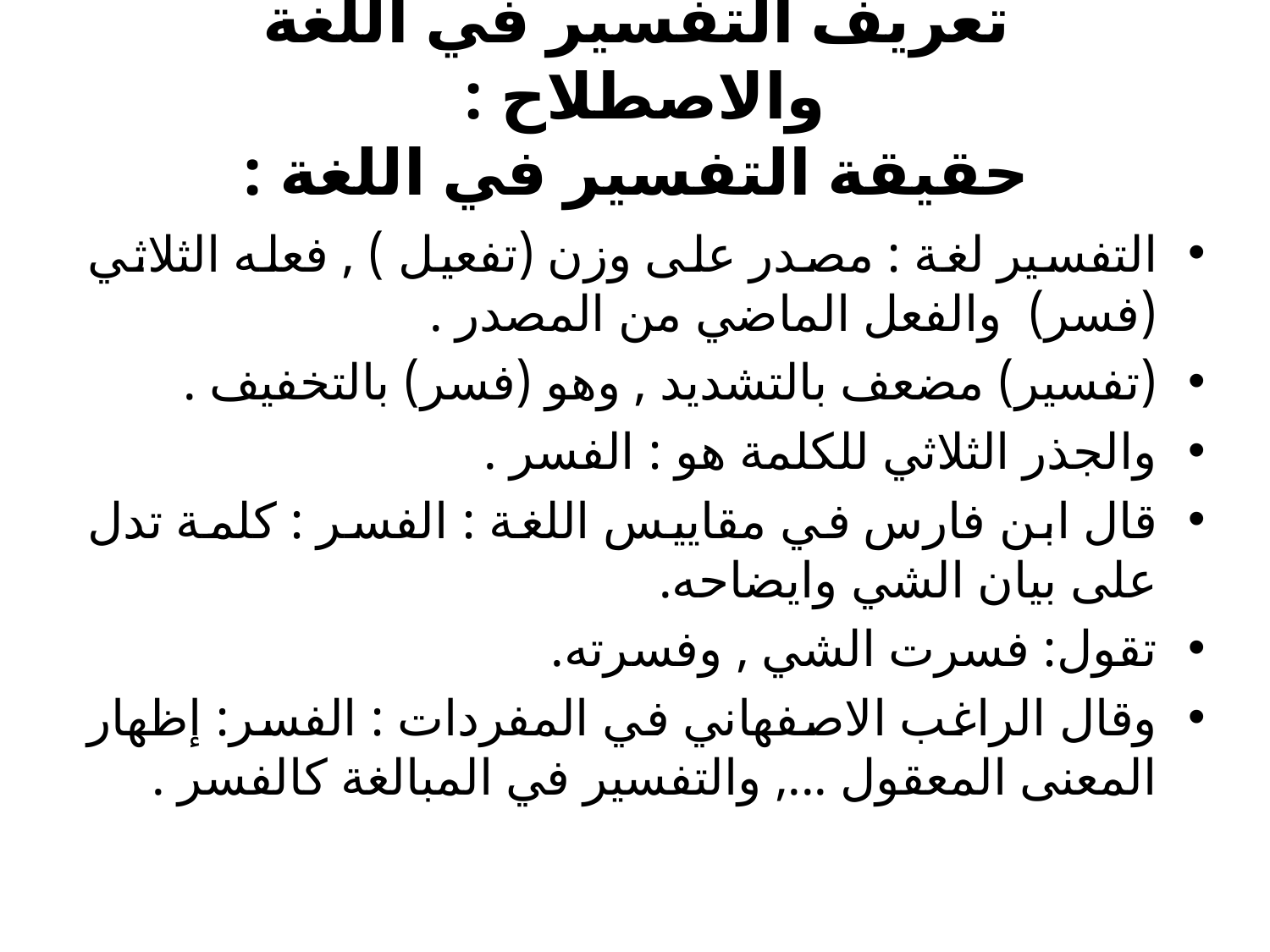

# تعريف التفسير في اللغة والاصطلاح : حقيقة التفسير في اللغة :
التفسير لغة : مصدر على وزن (تفعيل ) , فعله الثلاثي (فسر)  والفعل الماضي من المصدر .
(تفسير) مضعف بالتشديد , وهو (فسر) بالتخفيف .
والجذر الثلاثي للكلمة هو : الفسر .
قال ابن فارس في مقاييس اللغة : الفسر : كلمة تدل على بيان الشي وايضاحه.
تقول: فسرت الشي , وفسرته.
وقال الراغب الاصفهاني في المفردات : الفسر: إظهار المعنى المعقول ..., والتفسير في المبالغة كالفسر .